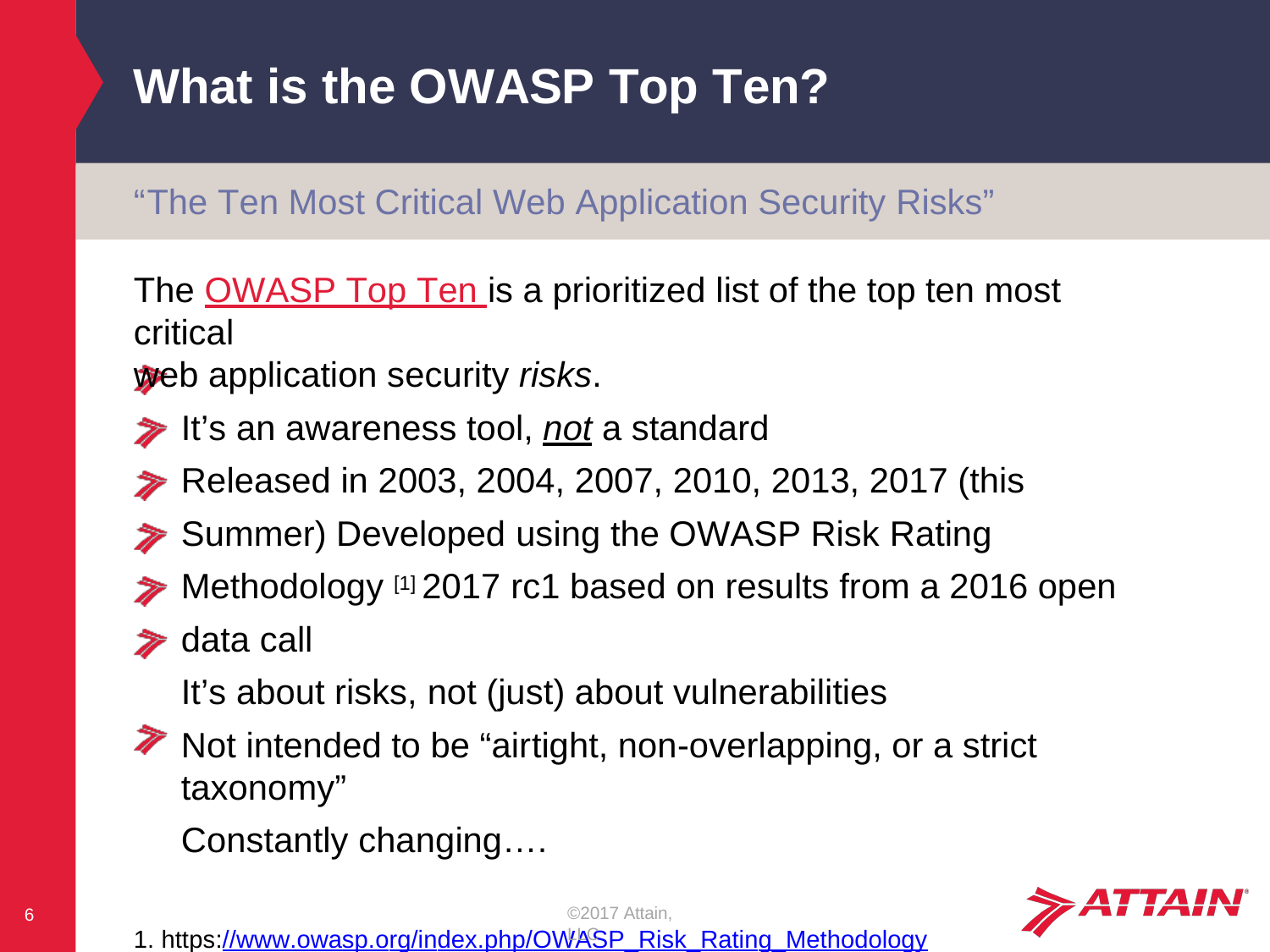

# What is the OWASP Top Ten?

“The Ten Most Critical Web Application Security Risks”

The OWASP Top Ten is a prioritized list of the top ten most critical
web application security risks.

It’s an awareness tool, not a standard
Released in 2003, 2004, 2007, 2010, 2013, 2017 (this Summer) Developed using the OWASP Risk Rating Methodology [1] 2017 rc1 based on results from a 2016 open data call

It’s about risks, not (just) about vulnerabilities

Not intended to be “airtight, non-overlapping, or a strict taxonomy”

Constantly changing….

1. https://www.owasp.org/index.php/OWASP_Risk_Rating_Methodology

©2017 Attain, LLC
6